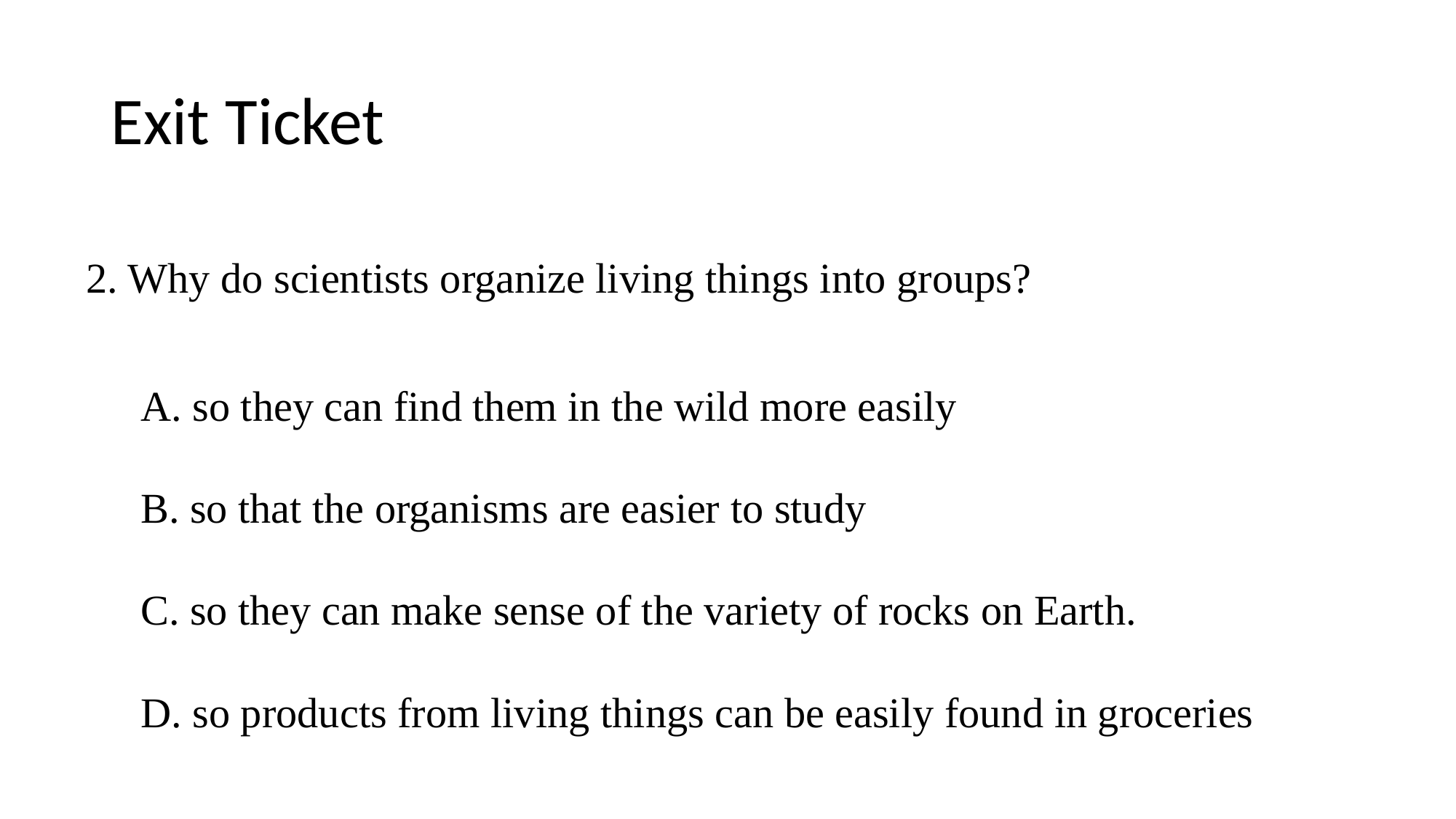

# Exit Ticket
|  | 2. Why do scientists organize living things into groups? |
| --- | --- |
|  | A. so they can find them in the wild more easily |
|  | B. so that the organisms are easier to study |
|  | C. so they can make sense of the variety of rocks on Earth. |
|  | D. so products from living things can be easily found in groceries |